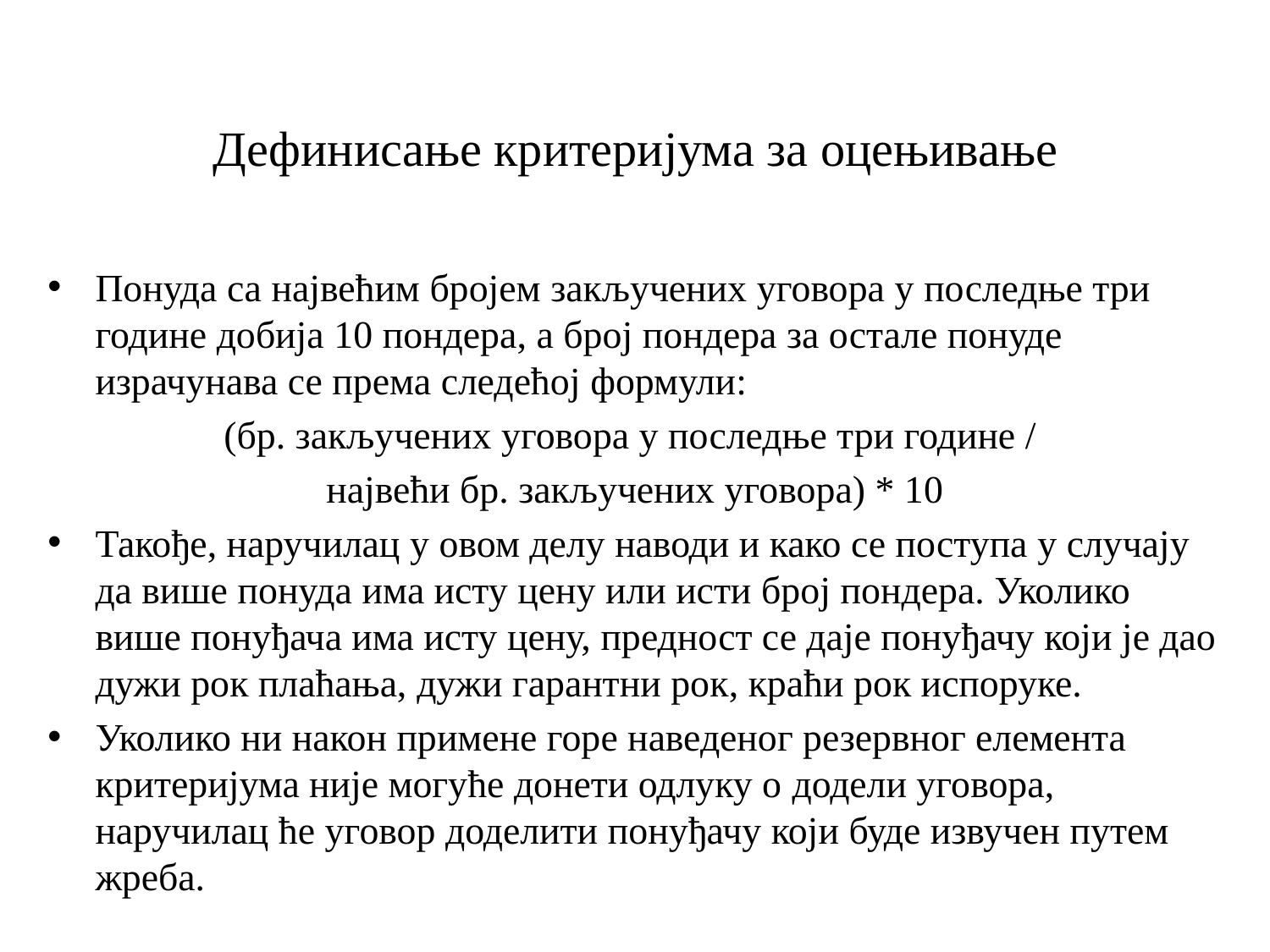

# Дефинисање критеријума за оцењивање
Понуда са највећим бројем закључених уговора у последње три године добија 10 пондера, а број пондера за остале понуде израчунава се према следећој формули:
(бр. закључених уговора у последње три године /
највећи бр. закључених уговора) * 10
Такође, наручилац у овом делу наводи и како се поступа у случају да више понуда има исту цену или исти број пондера. Уколико више понуђача има исту цену, предност се даје понуђачу који је дао дужи рок плаћања, дужи гарантни рок, краћи рок испоруке.
Уколико ни након примене горе наведеног резервног елемента критеријума није могуће донети одлуку о додели уговора, наручилац ће уговор доделити понуђачу који буде извучен путем жреба.